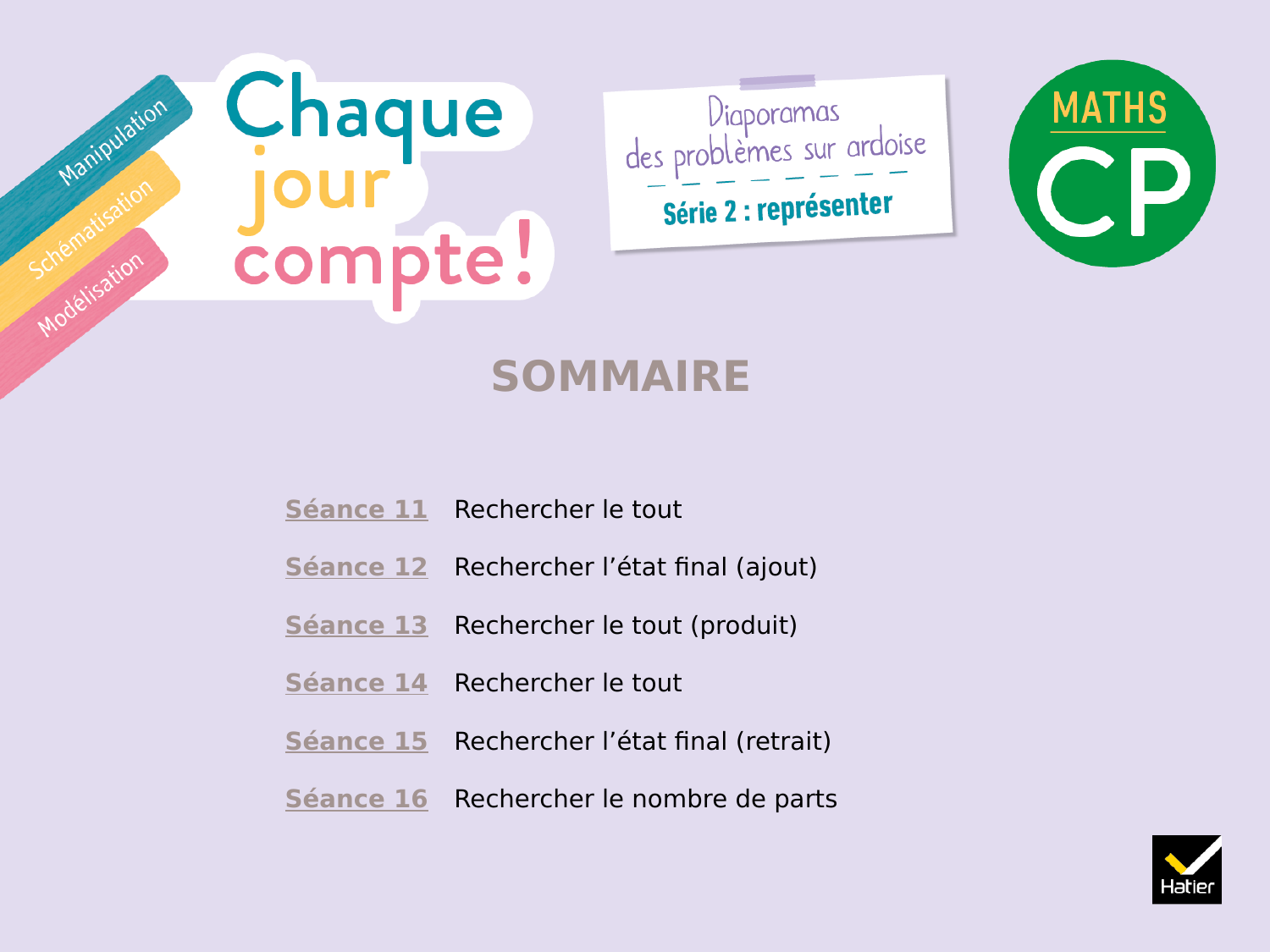

SOMMAIRE
Séance 11   Rechercher le tout

Séance 12   Rechercher l’état final (ajout)

Séance 13   Rechercher le tout (produit)

Séance 14   Rechercher le tout

Séance 15   Rechercher l’état final (retrait)

Séance 16   Rechercher le nombre de parts